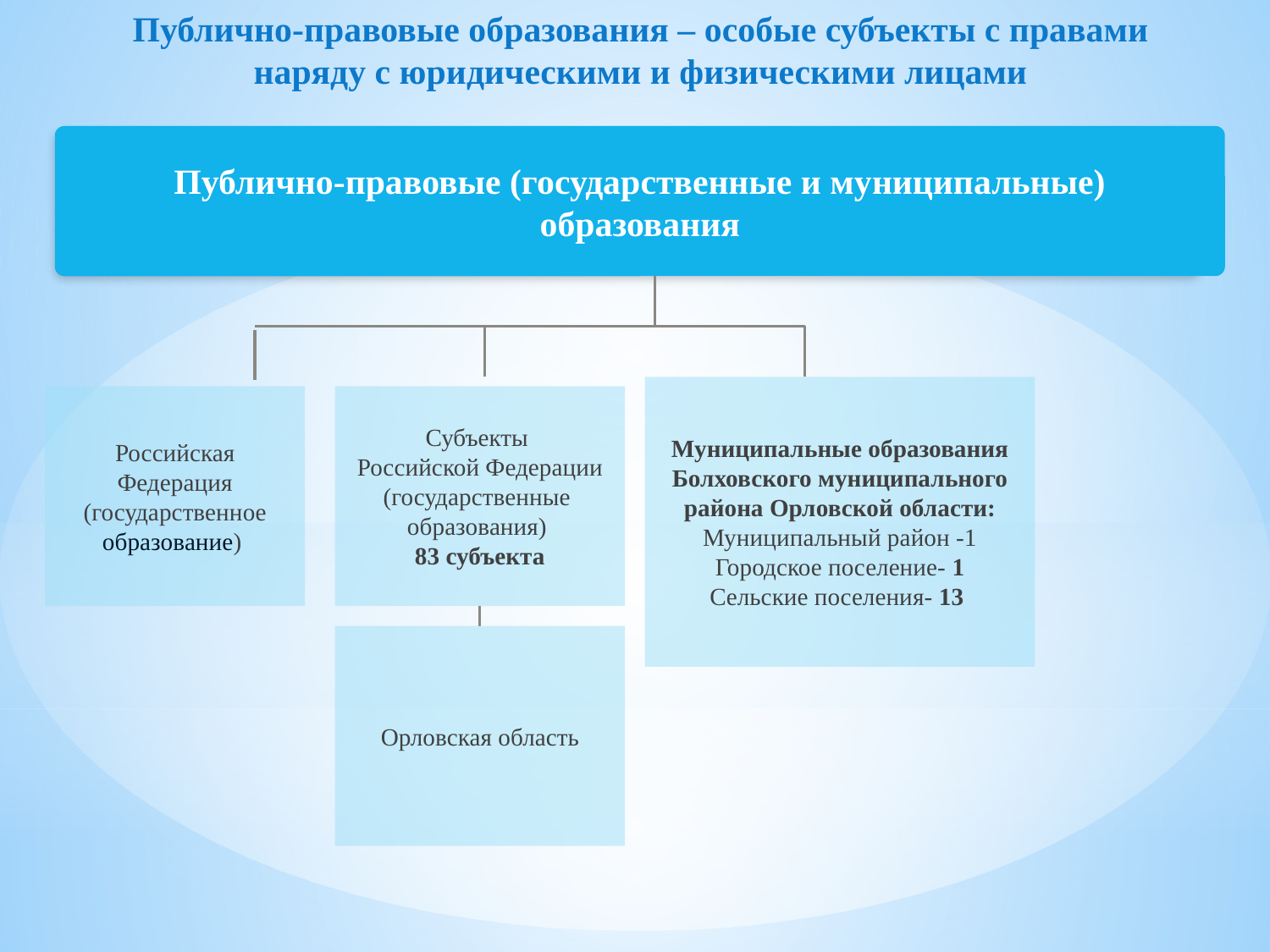

Публично-правовые образования – особые субъекты с правами  наряду с юридическими и физическими лицами
Публично-правовые (государственные и муниципальные) образования
Муниципальные образования Болховского муниципального района Орловской области:
Муниципальный район -1
Городское поселение- 1
Сельские поселения- 13
Российская Федерация (государственное образование)
Субъекты
Российской Федерации (государственные  образования)
83 субъекта
Орловская область